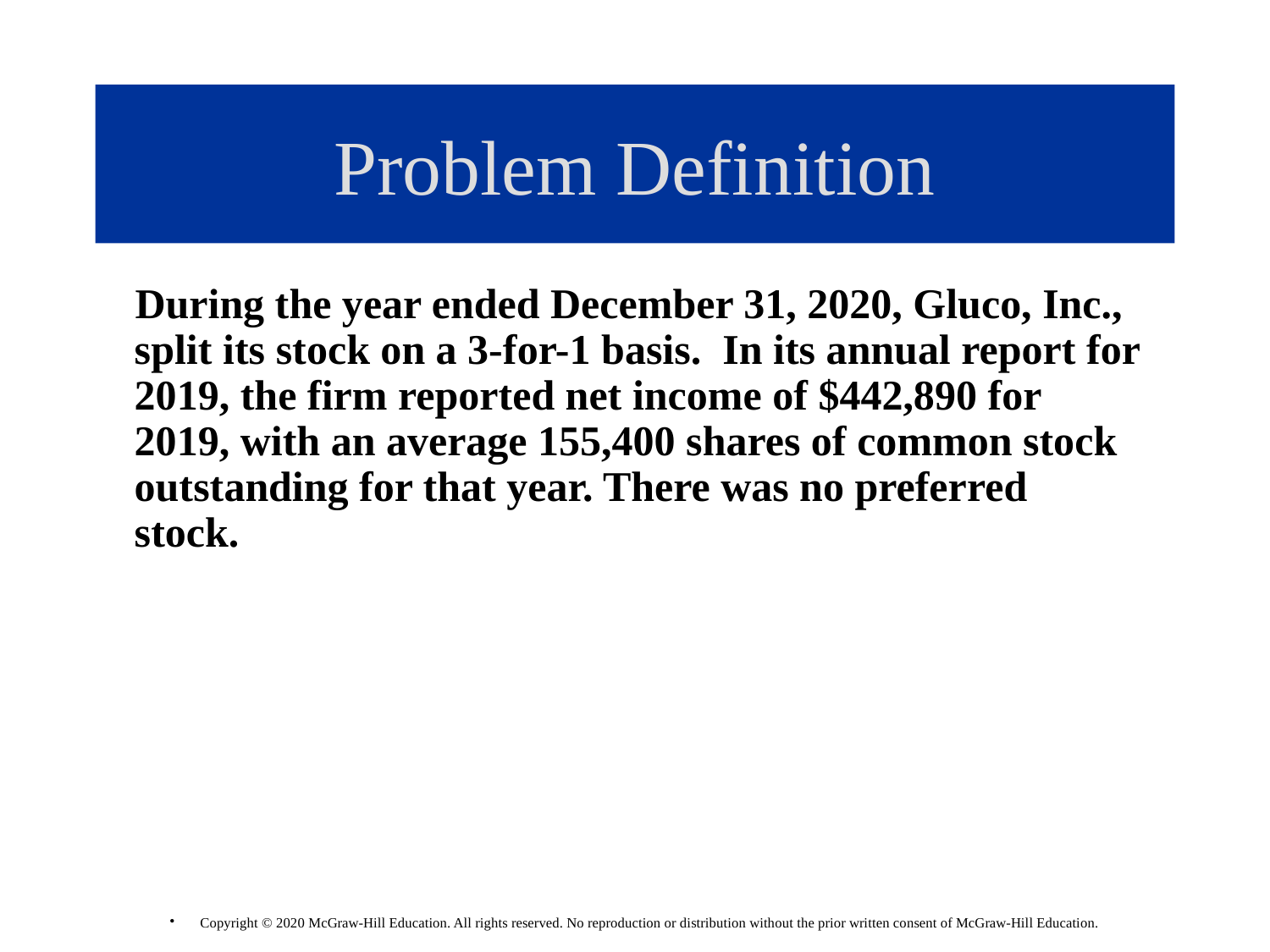

# Problem Definition
      During the year ended December 31, 2020, Gluco, Inc., split its stock on a 3-for-1 basis.  In its annual report for 2019, the firm reported net income of $442,890 for 2019, with an average 155,400 shares of common stock outstanding for that year. There was no preferred stock.